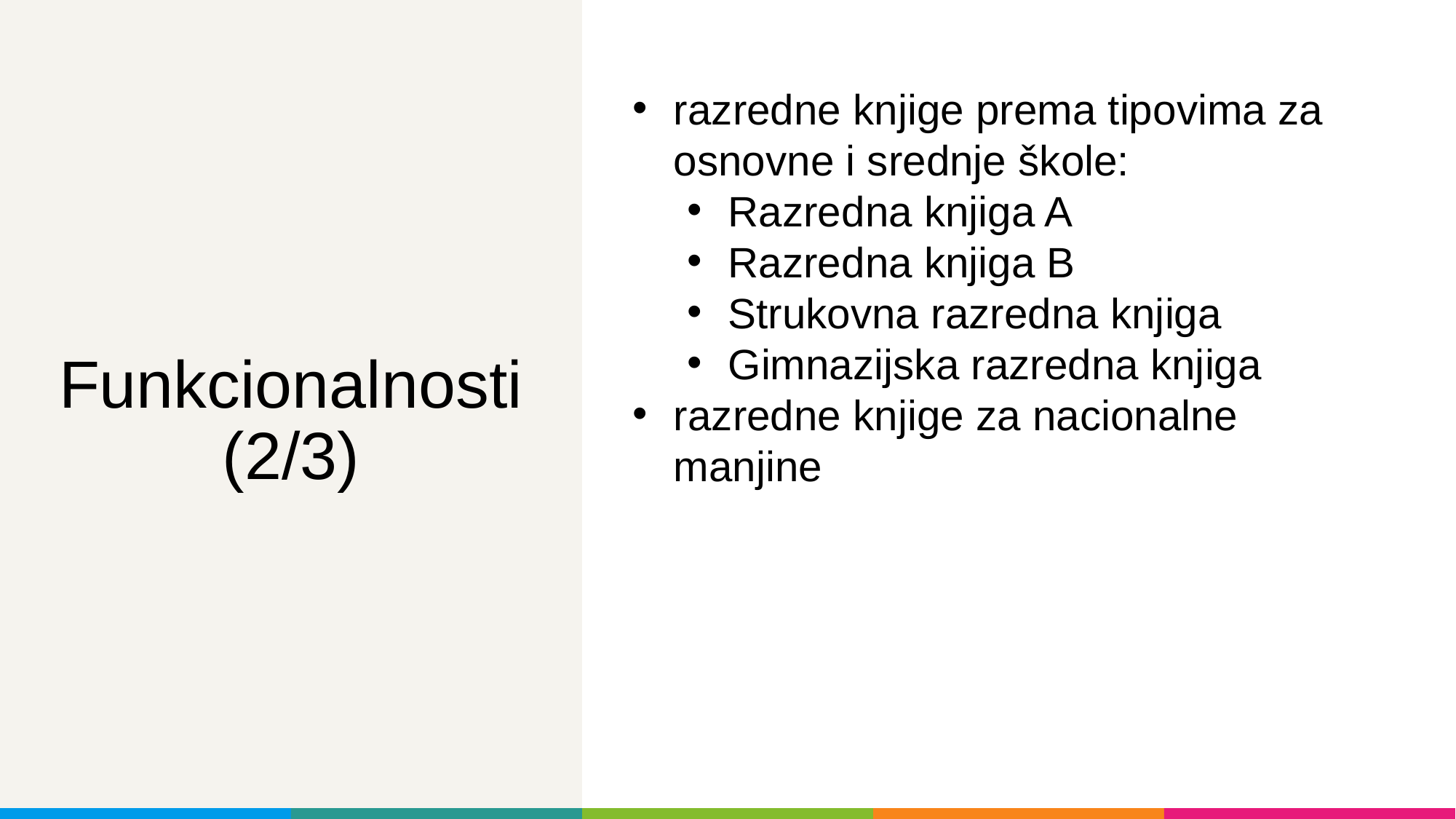

razredne knjige prema tipovima za osnovne i srednje škole:
Razredna knjiga A
Razredna knjiga B
Strukovna razredna knjiga
Gimnazijska razredna knjiga
razredne knjige za nacionalne manjine
# Funkcionalnosti (2/3)